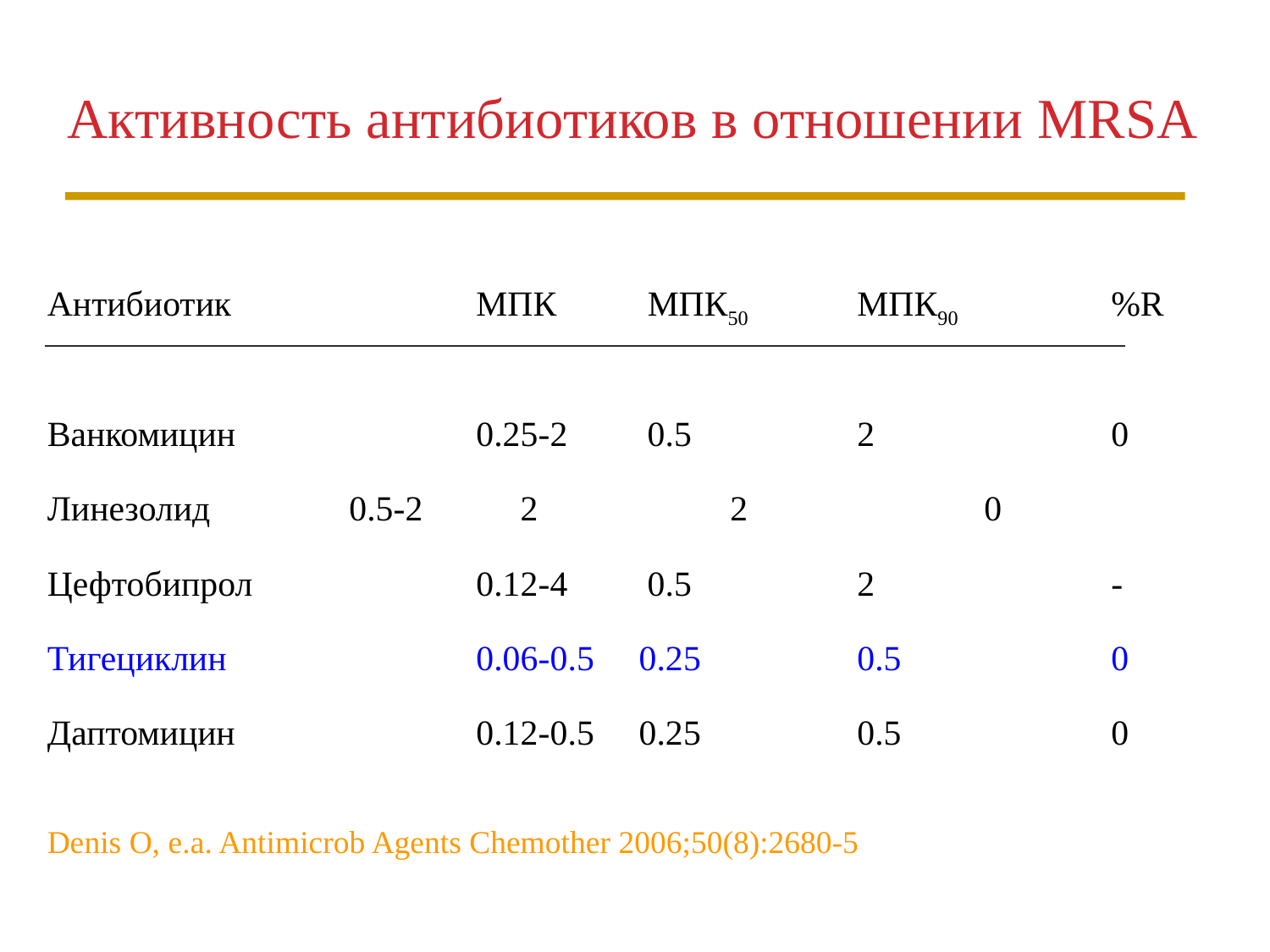

Активность антибиотиков в отношении MRSA

Антибиотик		МПК	     МПК50	МПК90		%R

Ванкомицин		0.25-2	     0.5		2		0
Линезолид		0.5-2	     2		2		0
Цефтобипрол		0.12-4	     0.5		2		-
Тигециклин		0.06-0.5     0.25		0.5		0
Даптомицин		0.12-0.5     0.25		0.5		0

Denis O, e.a. Antimicrob Agents Chemother 2006;50(8):2680-5